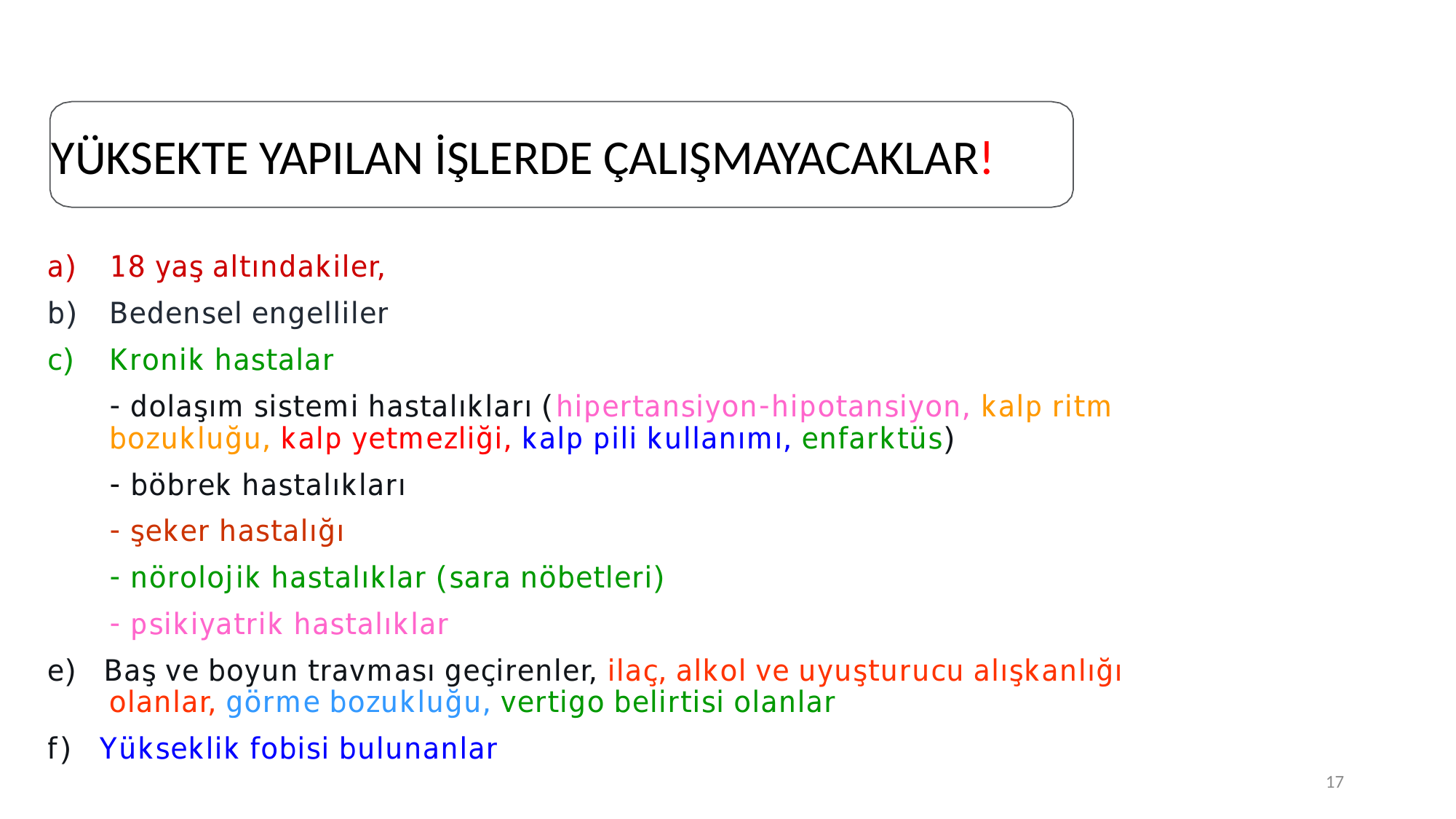

# YÜKSEKTE YAPILAN İŞLERDE ÇALIŞMAYACAKLAR!
18 yaş altındakiler,
Bedensel engelliler
Kronik hastalar
	- dolaşım sistemi hastalıkları (hipertansiyon-hipotansiyon, kalp ritm bozukluğu, kalp yetmezliği, kalp pili kullanımı, enfarktüs)
	- böbrek hastalıkları
	- şeker hastalığı
	- nörolojik hastalıklar (sara nöbetleri)
	- psikiyatrik hastalıklar
e)   Baş ve boyun travması geçirenler, ilaç, alkol ve uyuşturucu alışkanlığı olanlar, görme bozukluğu, vertigo belirtisi olanlar
f)   Yükseklik fobisi bulunanlar
17